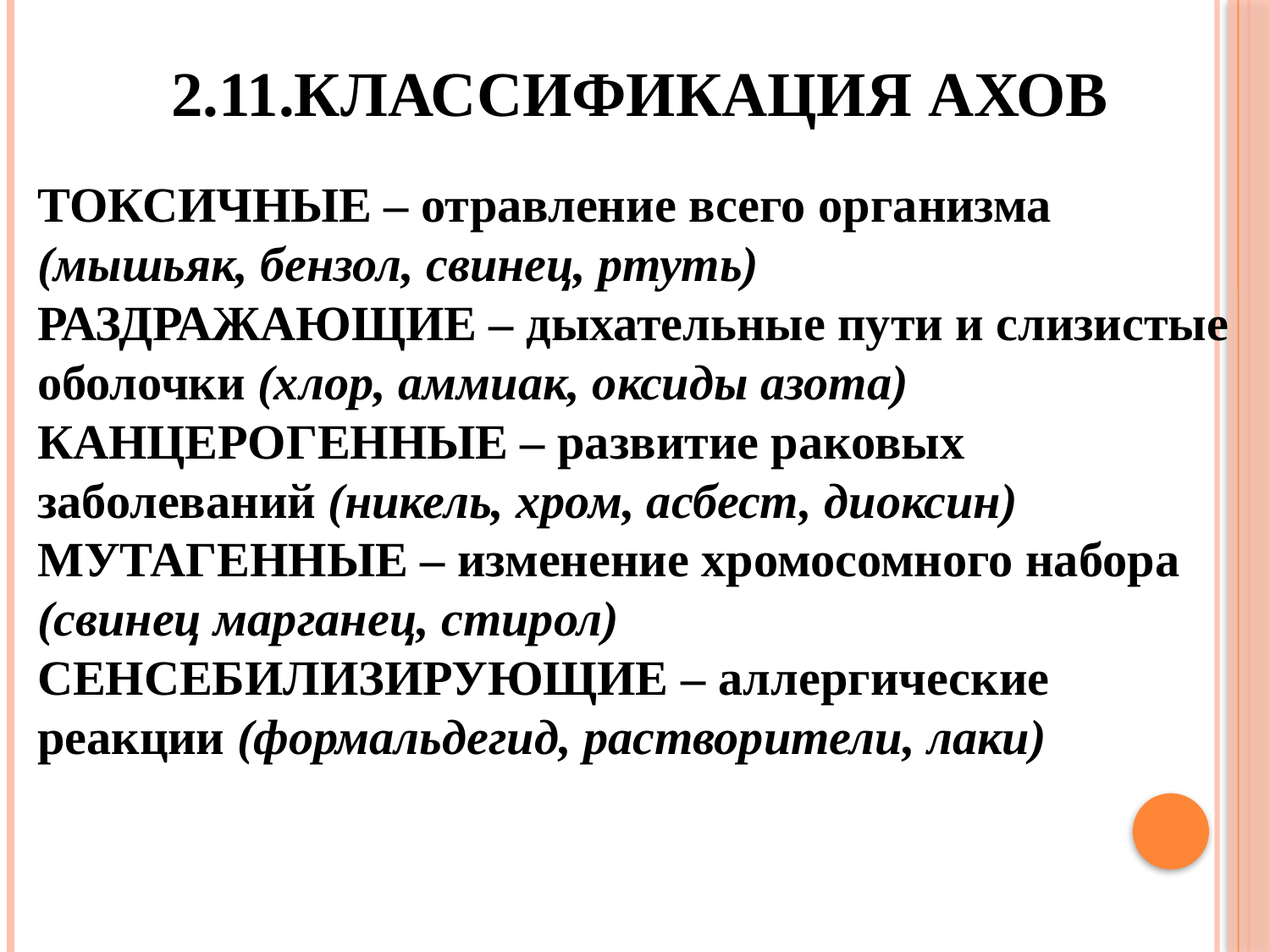

2.11.КЛАССИФИКАЦИЯ АХОВ
ТОКСИЧНЫЕ – отравление всего организма (мышьяк, бензол, свинец, ртуть)
РАЗДРАЖАЮЩИЕ – дыхательные пути и слизистые оболочки (хлор, аммиак, оксиды азота)
КАНЦЕРОГЕННЫЕ – развитие раковых заболеваний (никель, хром, асбест, диоксин)
МУТАГЕННЫЕ – изменение хромосомного набора (свинец марганец, стирол)
СЕНСЕБИЛИЗИРУЮЩИЕ – аллергические реакции (формальдегид, растворители, лаки)